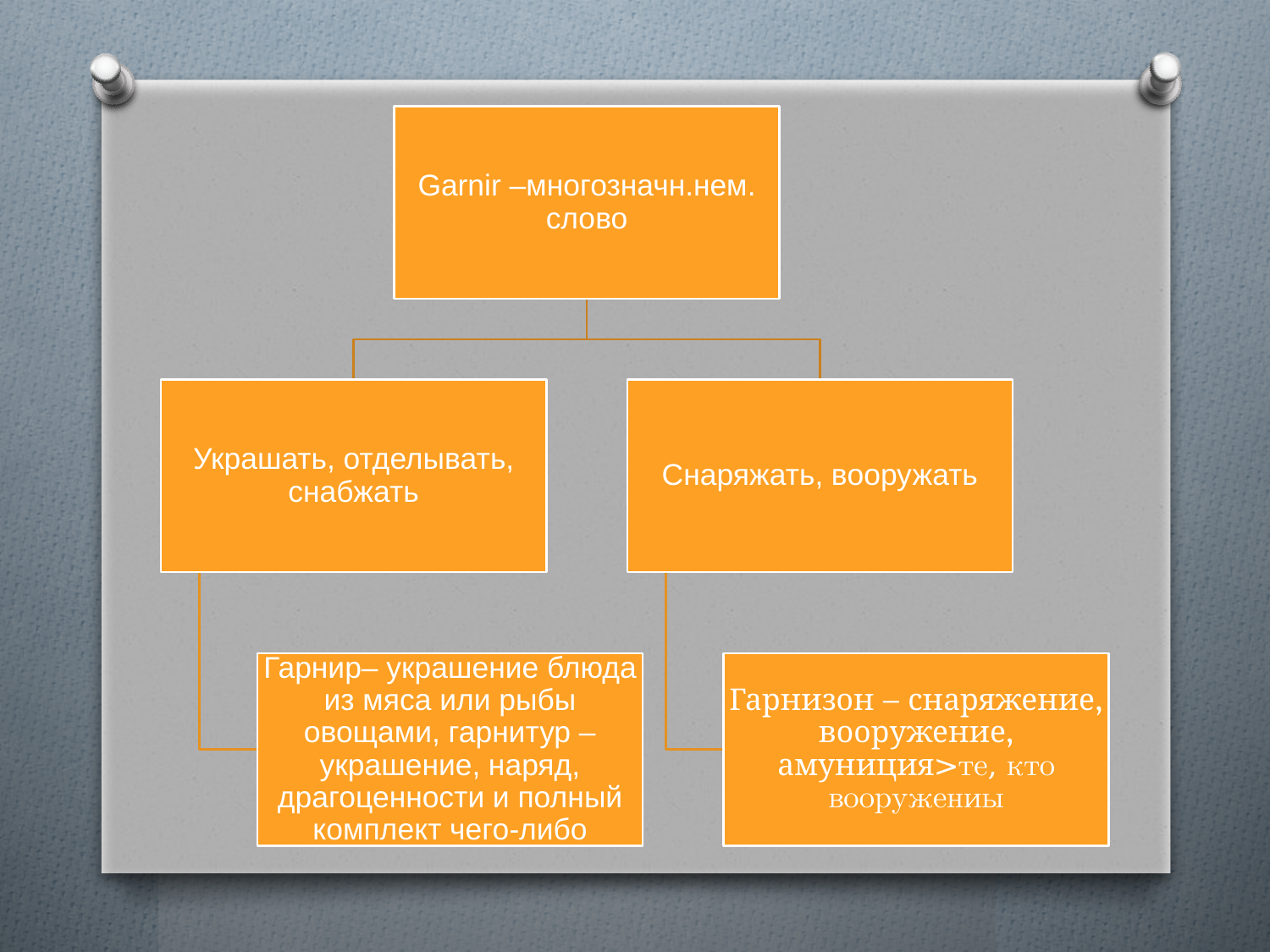

Garnir –многозначн.нем. слово
Украшать, отделывать, снабжать
Гарнир– украшение блюда из мяса или рыбы овощами, гарнитур – украшение, наряд, драгоценности и полный комплект чего-либо
Снаряжать, вооружать
Гарнизон – снаряжение, вооружение, амуниция>те, кто вооружениы